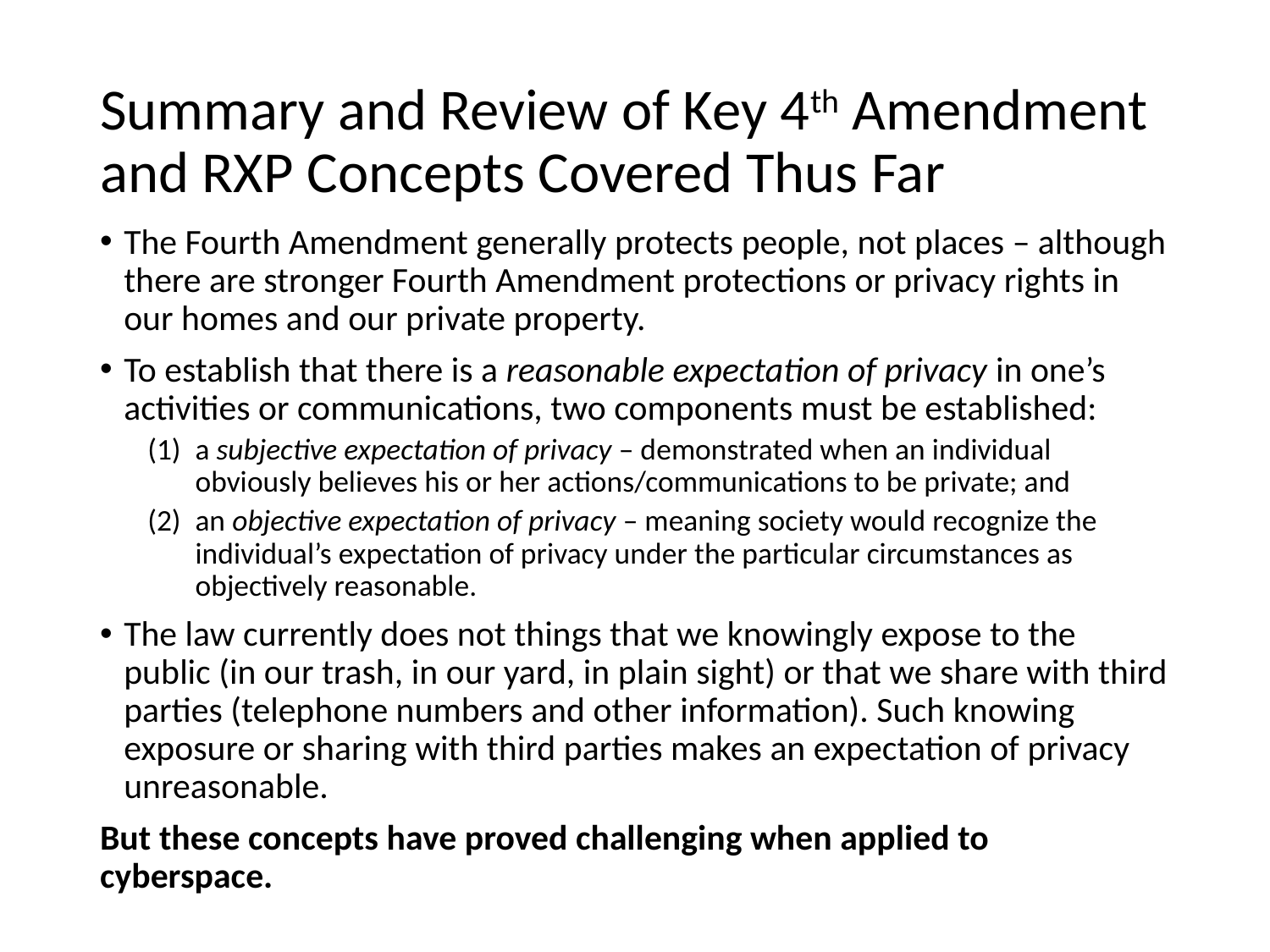

# Summary and Review of Key 4th Amendment and RXP Concepts Covered Thus Far
The Fourth Amendment generally protects people, not places – although there are stronger Fourth Amendment protections or privacy rights in our homes and our private property.
To establish that there is a reasonable expectation of privacy in one’s activities or communications, two components must be established:
a subjective expectation of privacy – demonstrated when an individual obviously believes his or her actions/communications to be private; and
an objective expectation of privacy – meaning society would recognize the individual’s expectation of privacy under the particular circumstances as objectively reasonable.
The law currently does not things that we knowingly expose to the public (in our trash, in our yard, in plain sight) or that we share with third parties (telephone numbers and other information). Such knowing exposure or sharing with third parties makes an expectation of privacy unreasonable.
But these concepts have proved challenging when applied to cyberspace.